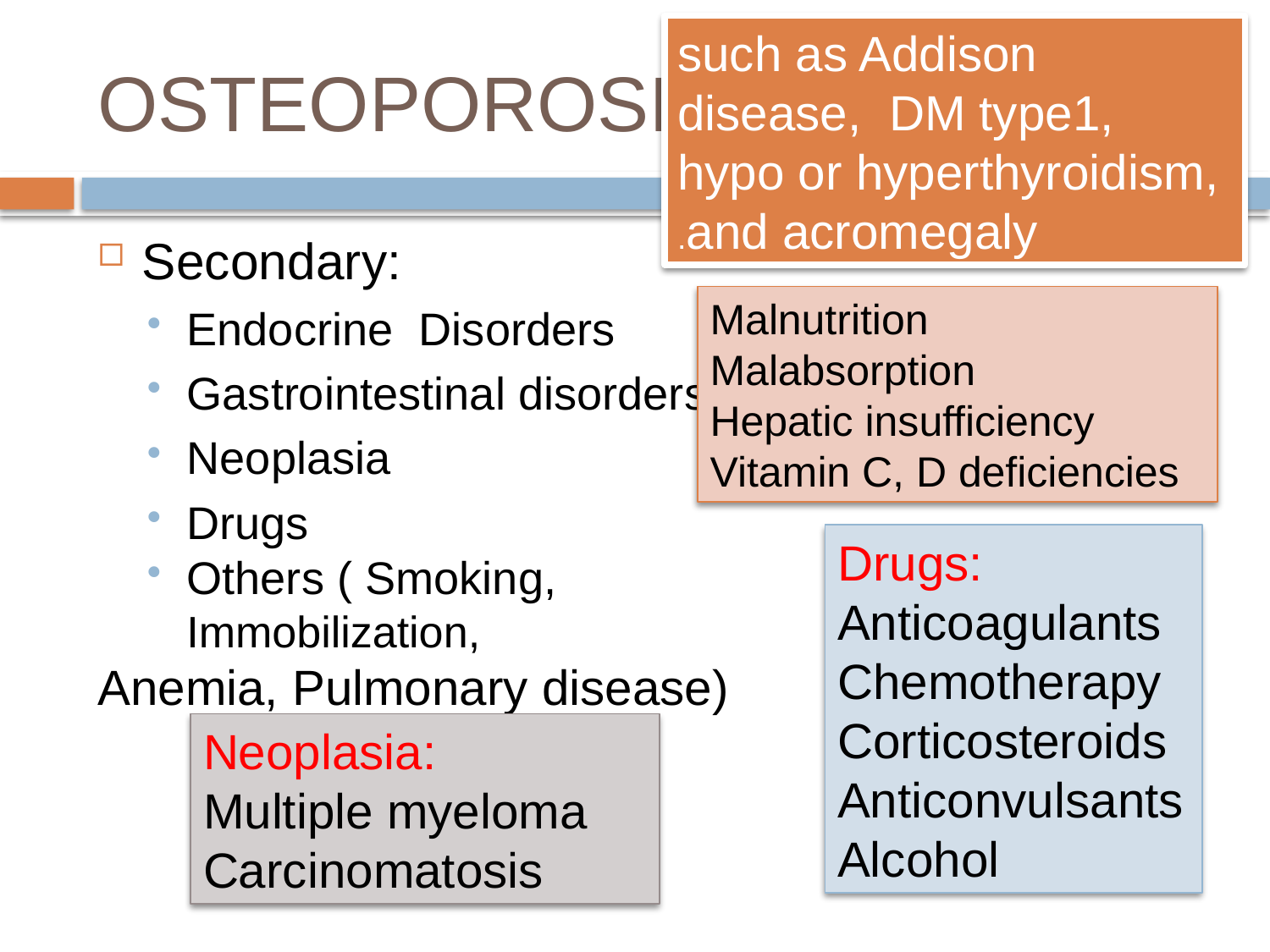

such as Addison disease,  DM type1, hypo or hyperthyroidism, and acromegaly.
# OSTEOPOROSIS
Secondary:
Endocrine  Disorders
Gastrointestinal disorders
Neoplasia
Drugs
Others ( Smoking, Immobilization,
Anemia, Pulmonary disease)

Malnutrition
Malabsorption
Hepatic insufficiency
Vitamin C, D deficiencies
Drugs:
Anticoagulants
Chemotherapy
Corticosteroids
Anticonvulsants
Alcohol
Neoplasia:
Multiple myeloma
Carcinomatosis